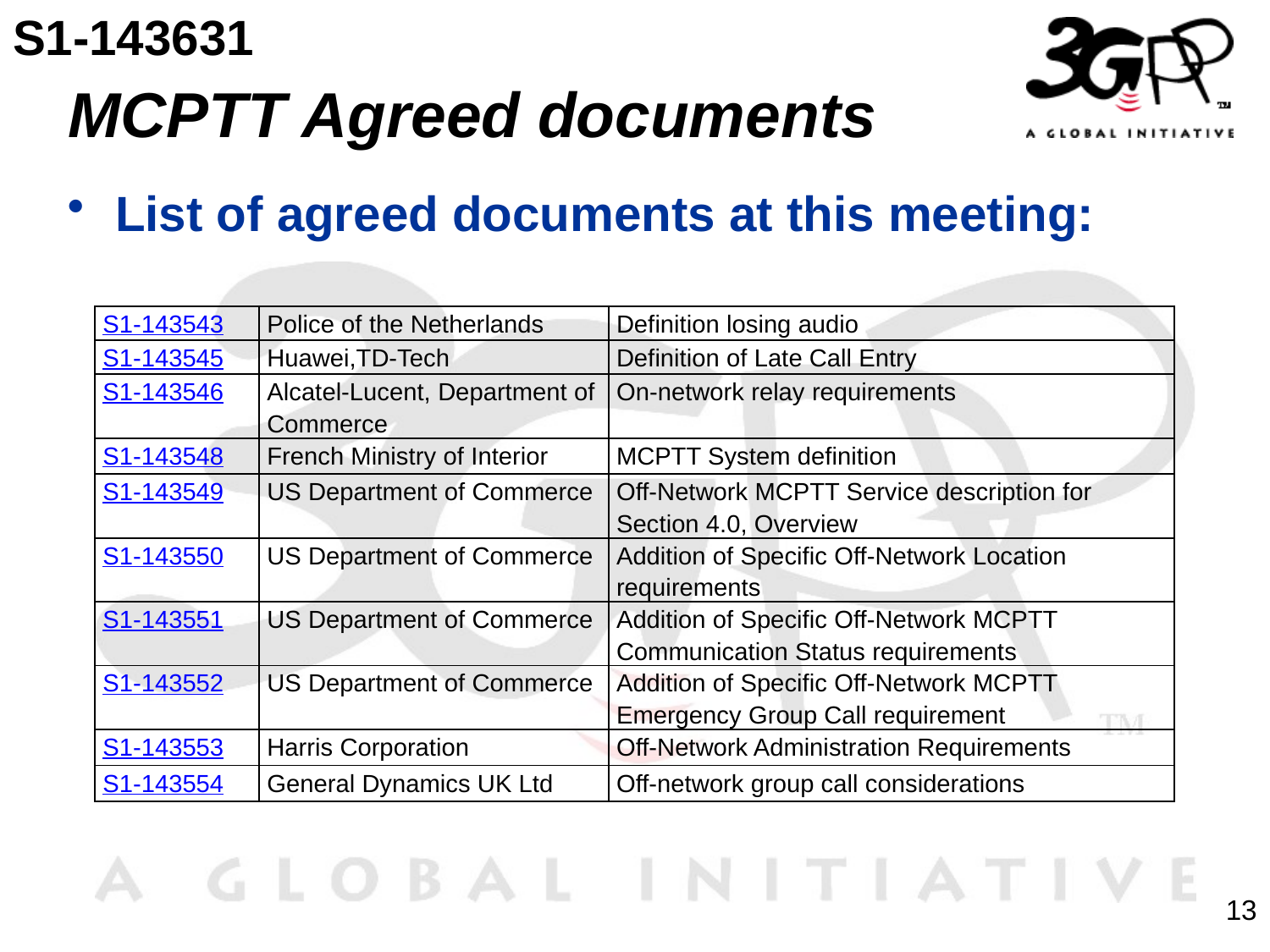

S1-143631
# MCPTT Agreed documents
List of agreed documents at this meeting:

| S1-143543 | Police of the Netherlands | Definition losing audio |
| --- | --- | --- |
| S1-143545 | Huawei,TD-Tech | Definition of Late Call Entry |
| S1-143546 | Alcatel-Lucent, Department of Commerce | On-network relay requirements |
| S1-143548 | French Ministry of Interior | MCPTT System definition |
| S1-143549 | US Department of Commerce | Off-Network MCPTT Service description for Section 4.0, Overview |
| S1-143550 | US Department of Commerce | Addition of Specific Off-Network Location requirements |
| S1-143551 | US Department of Commerce | Addition of Specific Off-Network MCPTT Communication Status requirements |
| S1-143552 | US Department of Commerce | Addition of Specific Off-Network MCPTT Emergency Group Call requirement |
| S1-143553 | Harris Corporation | Off-Network Administration Requirements |
| S1-143554 | General Dynamics UK Ltd | Off-network group call considerations |
13